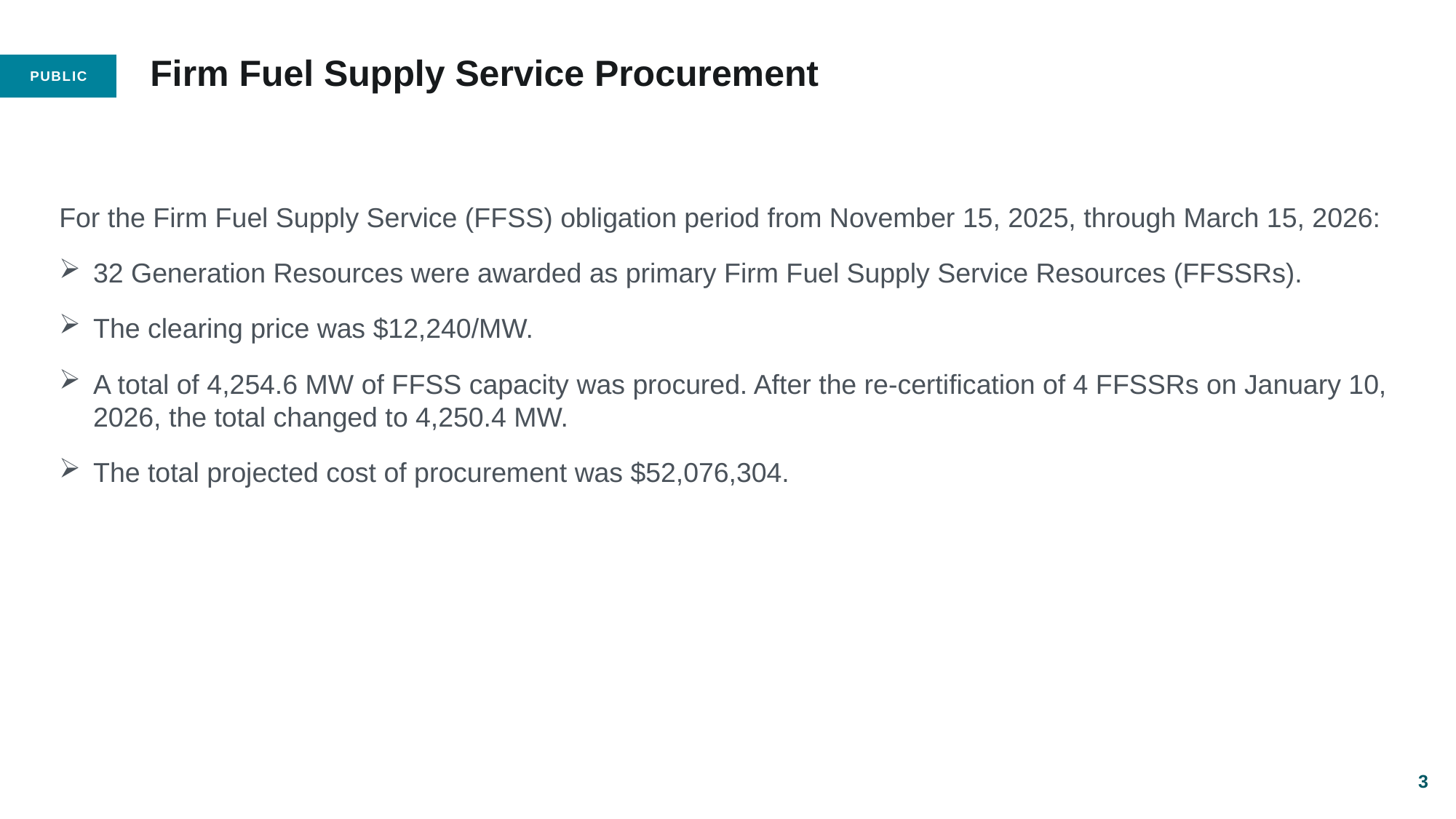

# Firm Fuel Supply Service Procurement
For the Firm Fuel Supply Service (FFSS) obligation period from November 15, 2025, through March 15, 2026:
32 Generation Resources were awarded as primary Firm Fuel Supply Service Resources (FFSSRs).
The clearing price was $12,240/MW.
A total of 4,254.6 MW of FFSS capacity was procured. After the re-certification of 4 FFSSRs on January 10, 2026, the total changed to 4,250.4 MW.
The total projected cost of procurement was $52,076,304.

3